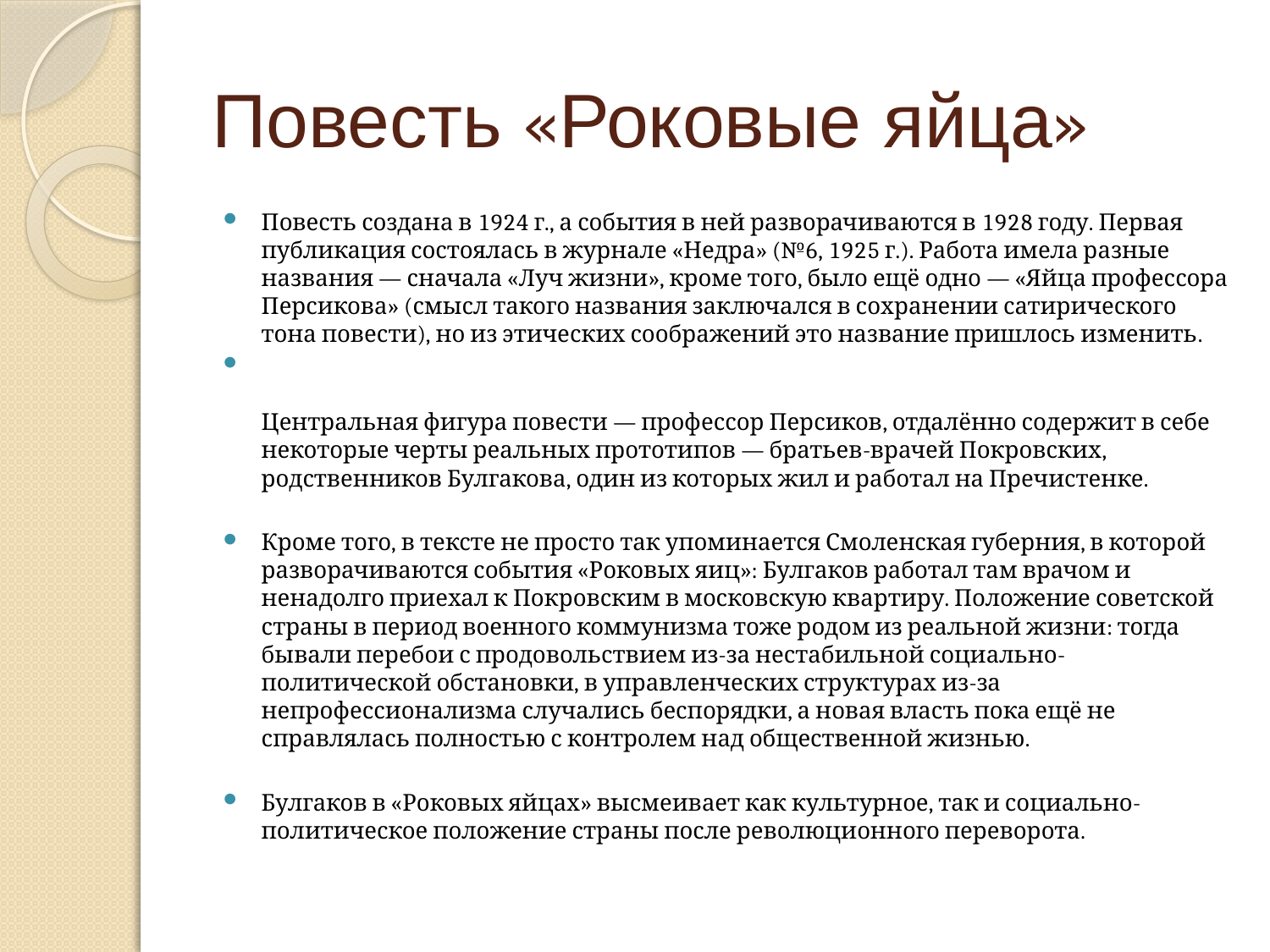

# Повесть «Роковые яйца»
Повесть создана в 1924 г., а события в ней разворачиваются в 1928 году. Первая публикация состоялась в журнале «Недра» (№6, 1925 г.). Работа имела разные названия — сначала «Луч жизни», кроме того, было ещё одно — «Яйца профессора Персикова» (смысл такого названия заключался в сохранении сатирического тона повести), но из этических соображений это название пришлось изменить.
Центральная фигура повести — профессор Персиков, отдалённо содержит в себе некоторые черты реальных прототипов — братьев-врачей Покровских, родственников Булгакова, один из которых жил и работал на Пречистенке.

Кроме того, в тексте не просто так упоминается Смоленская губерния, в которой разворачиваются события «Роковых яиц»: Булгаков работал там врачом и ненадолго приехал к Покровским в московскую квартиру. Положение советской страны в период военного коммунизма тоже родом из реальной жизни: тогда бывали перебои с продовольствием из-за нестабильной социально-политической обстановки, в управленческих структурах из-за непрофессионализма случались беспорядки, а новая власть пока ещё не справлялась полностью с контролем над общественной жизнью.

Булгаков в «Роковых яйцах» высмеивает как культурное, так и социально-политическое положение страны после революционного переворота.